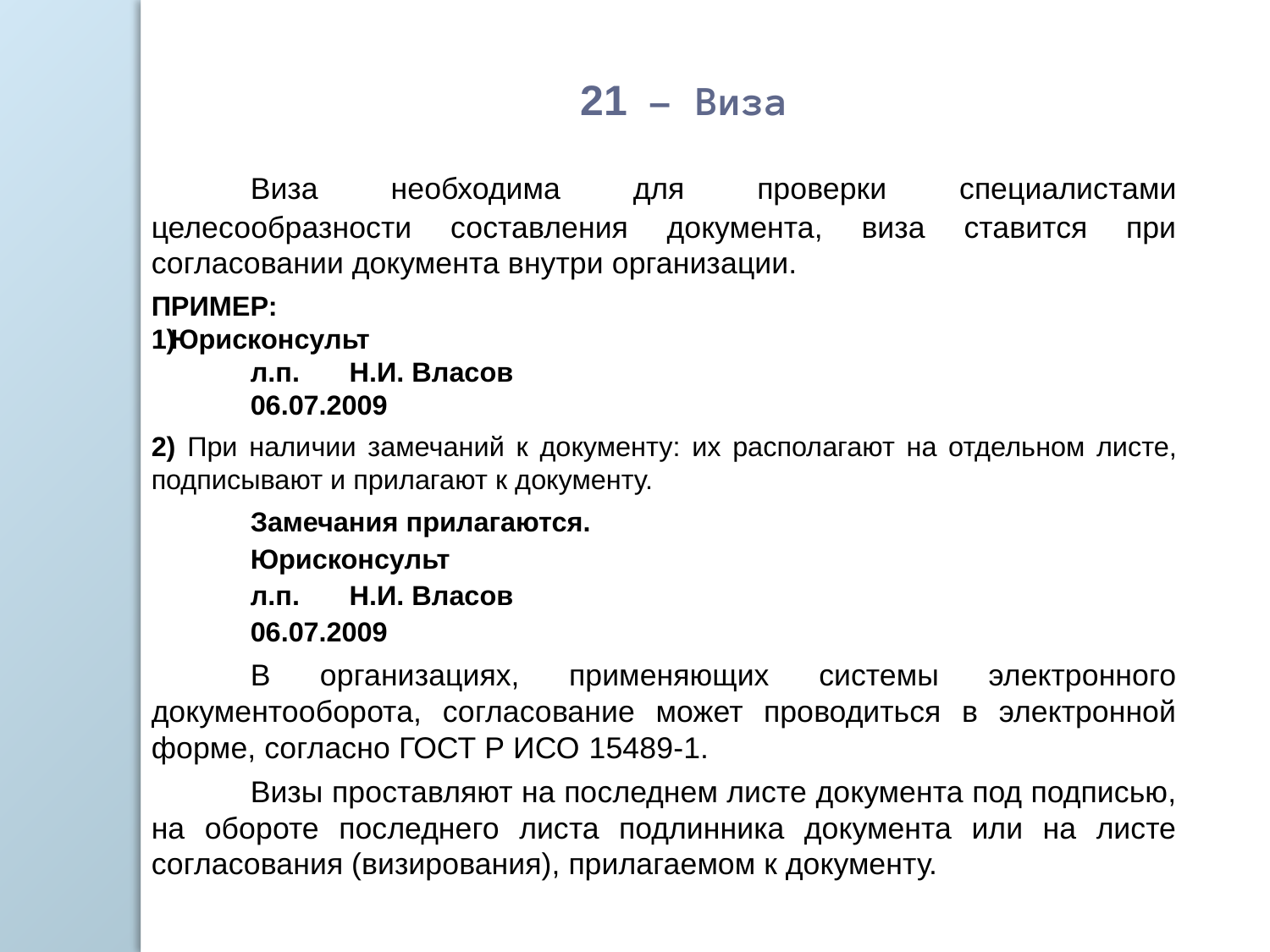

21 – Виза
	Виза необходима для проверки специалистами целесообразности составления документа, виза ставится при согласовании документа внутри организации.
ПРИМЕР:
Юрисконсульт
	л.п.		Н.И. Власов
	06.07.2009
2) При наличии замечаний к документу: их располагают на отдельном листе, подписывают и прилагают к документу.
	Замечания прилагаются.
	Юрисконсульт
	л.п.		Н.И. Власов
	06.07.2009
	В организациях, применяющих системы электронного документооборота, согласование может проводиться в электронной форме, согласно ГОСТ Р ИСО 15489-1.
	Визы проставляют на последнем листе документа под подписью, на обороте последнего листа подлинника документа или на листе согласования (визирования), прилагаемом к документу.